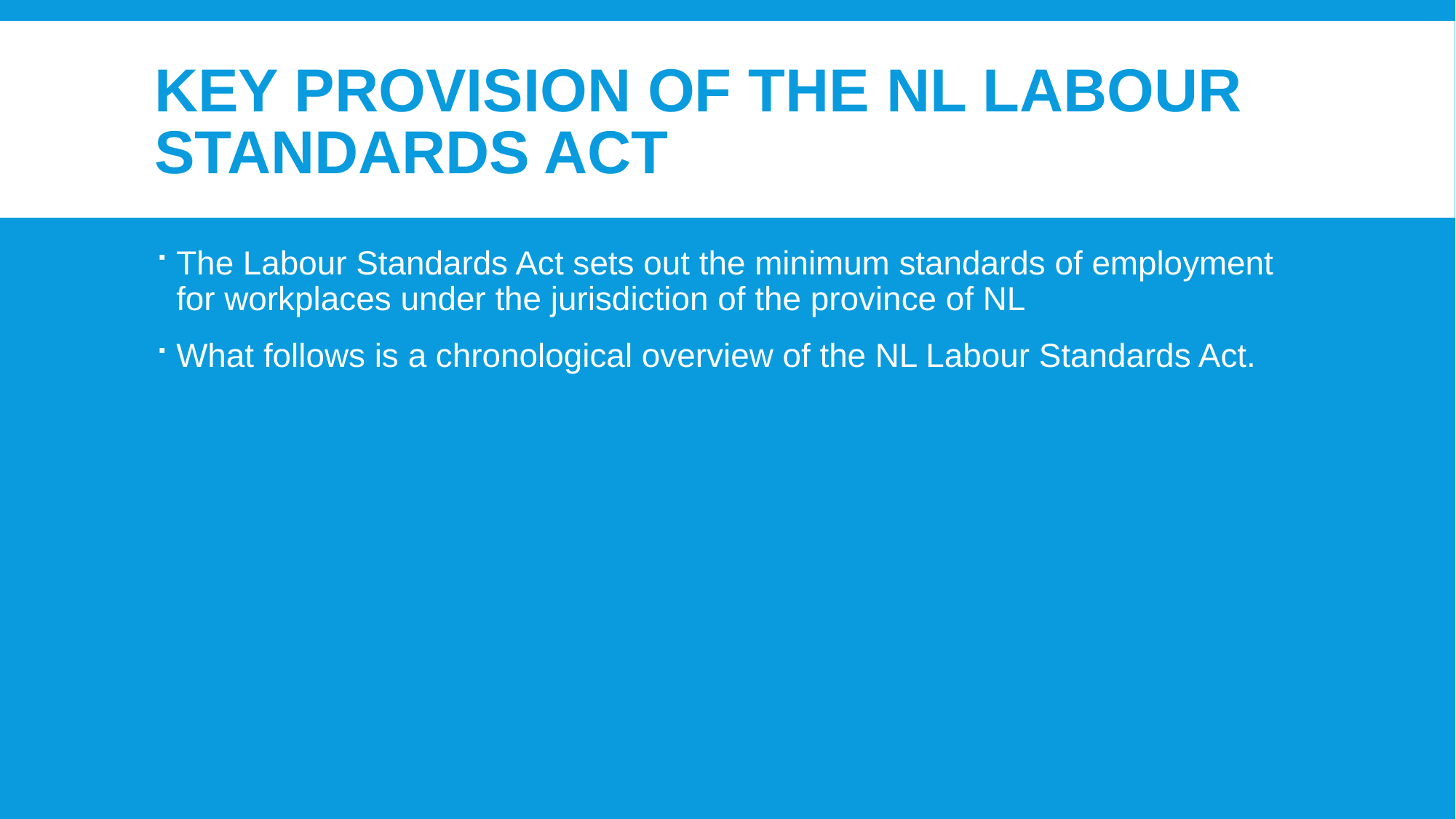

# Key Provision of the NL Labour Standards Act
The Labour Standards Act sets out the minimum standards of employment for workplaces under the jurisdiction of the province of NL
What follows is a chronological overview of the NL Labour Standards Act.